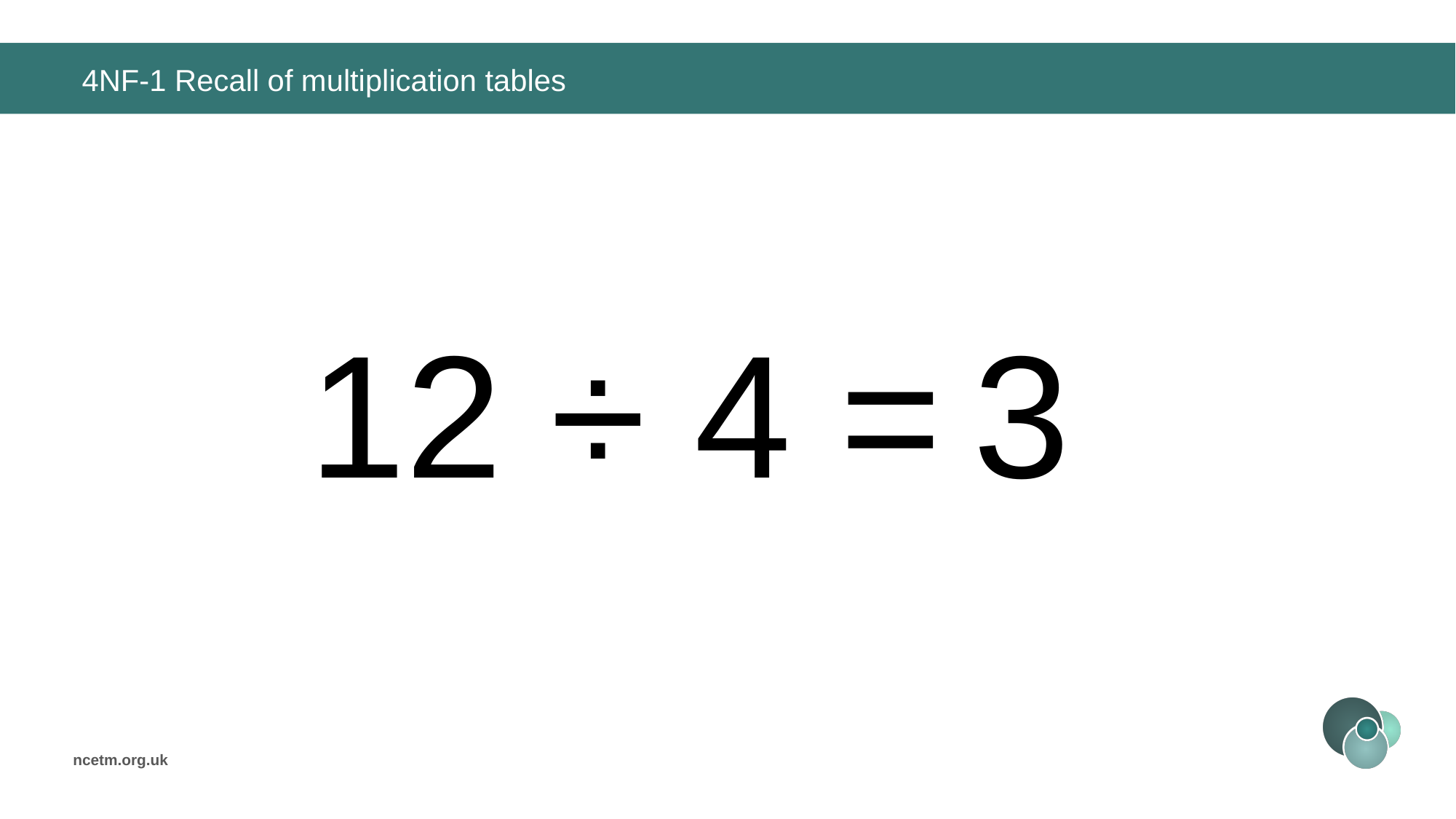

# 4NF-1 Recall of multiplication tables
12 ÷ 4 =
3